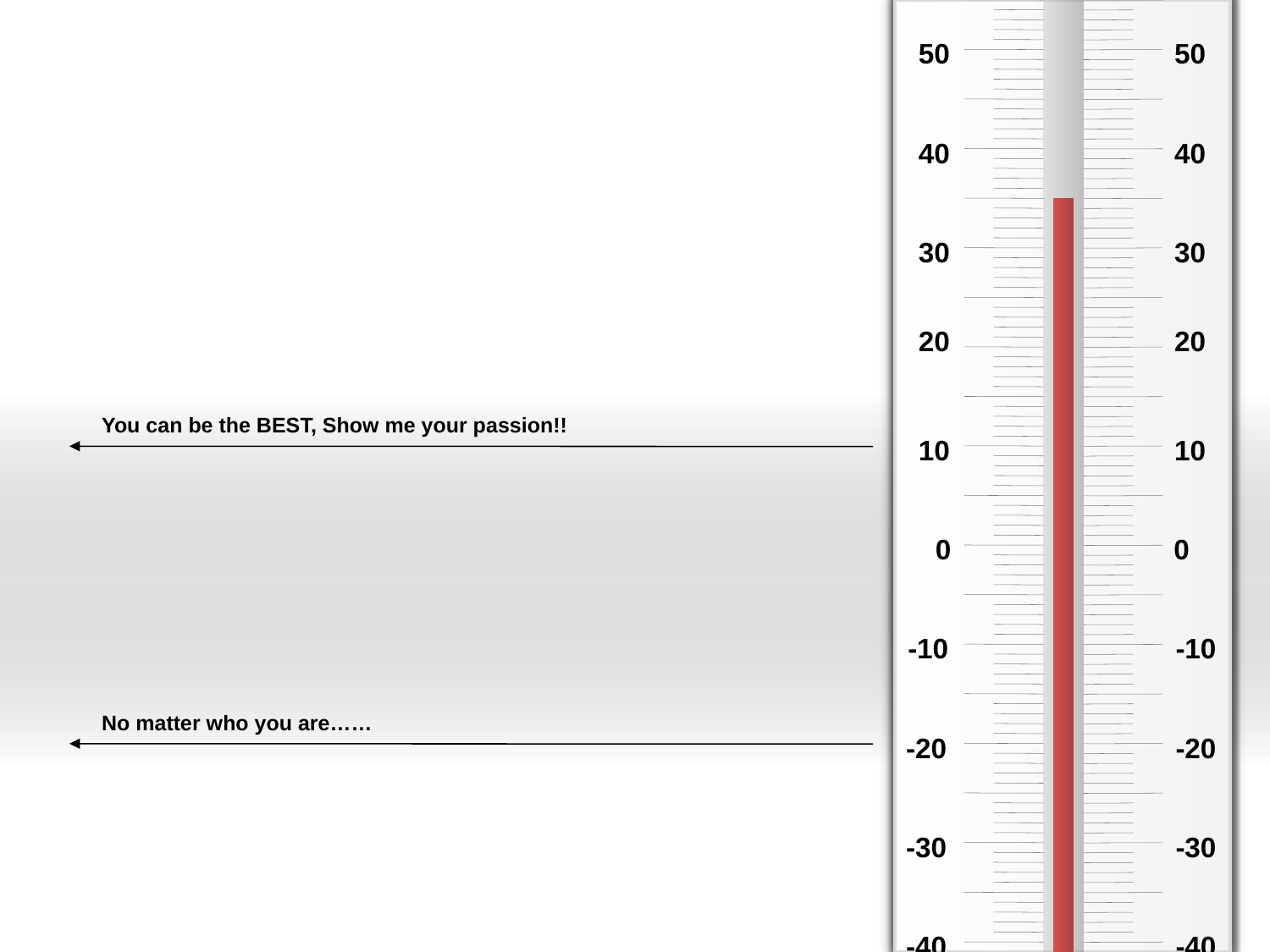

Thermometer
50
40
30
20
10
0
-10
-20
-30
-40
50
40
30
20
10
0
-10
-20
-30
-40
Placeholder for your own sub headline

You can be the BEST, Show me your passion!!
No matter who you are……